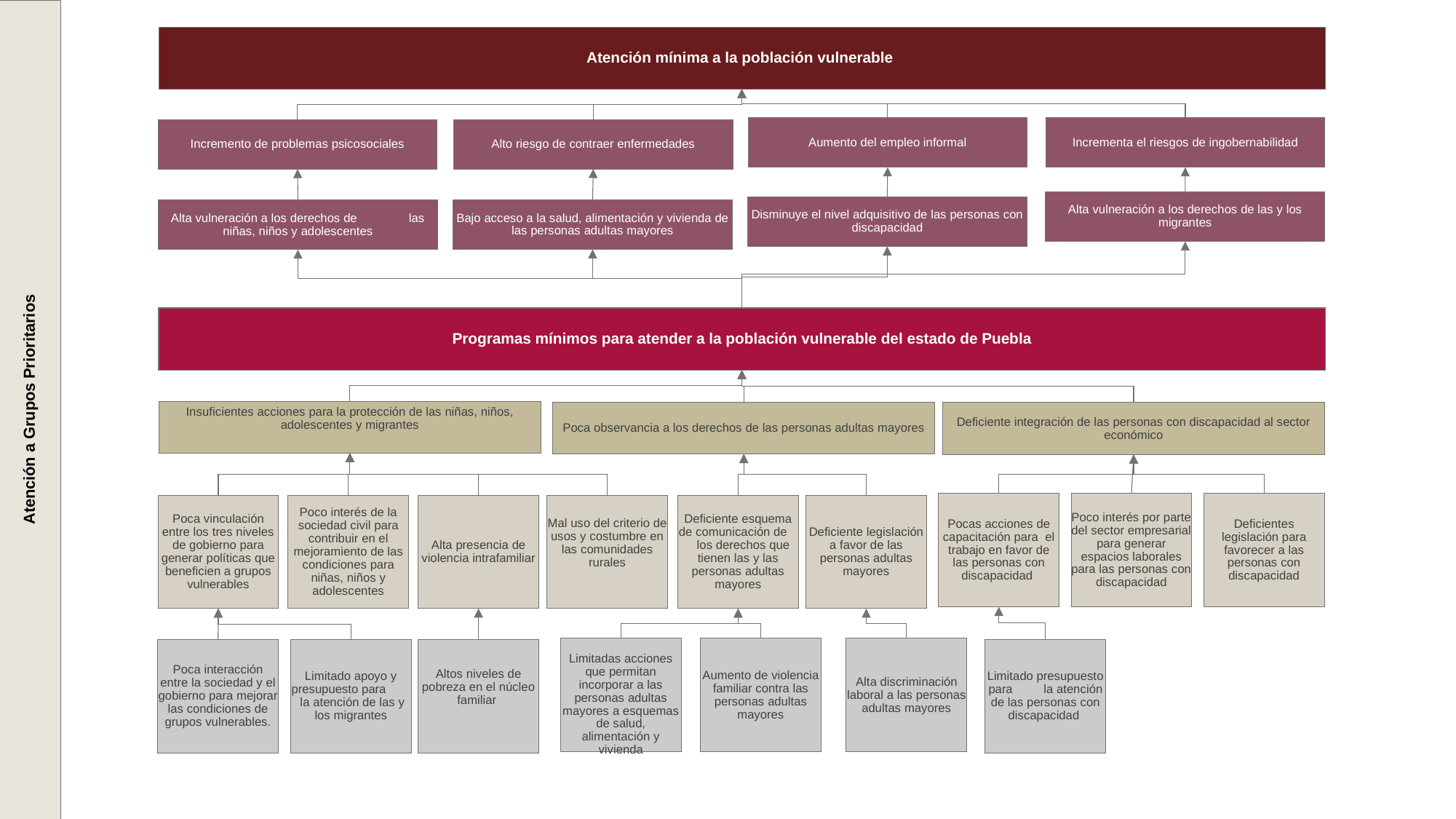

Atención mínima a la población vulnerable
Aumento del empleo informal
Incrementa el riesgos de ingobernabilidad
Alto riesgo de contraer enfermedades
Incremento de problemas psicosociales
Alta vulneración a los derechos de las y los migrantes
Disminuye el nivel adquisitivo de las personas con discapacidad
Bajo acceso a la salud, alimentación y vivienda de las personas adultas mayores
Alta vulneración a los derechos de               las niñas, niños y adolescentes

Programas mínimos para atender a la población vulnerable del estado de Puebla
Atención a Grupos Prioritarios
Insuficientes acciones para la protección de las niñas, niños, adolescentes y migrantes

Poca observancia a los derechos de las personas adultas mayores
Deficiente integración de las personas con discapacidad al sector económico
Pocas acciones de capacitación para  el trabajo en favor de las personas con discapacidad
Poco interés por parte del sector empresarial para generar espacios laborales para las personas con discapacidad
Deficientes legislación para favorecer a las personas con discapacidad
Poca vinculación entre los tres niveles de gobierno para generar políticas que beneficien a grupos vulnerables
Poco interés de la sociedad civil para contribuir en el mejoramiento de las condiciones para niñas, niños y adolescentes
Alta presencia de violencia intrafamiliar
Mal uso del criterio de usos y costumbre en las comunidades rurales

Deficiente esquema de comunicación de       los derechos que tienen las y las personas adultas mayores
Deficiente legislación a favor de las personas adultas mayores
Aumento de violencia familiar contra las personas adultas mayores
Alta discriminación laboral a las personas adultas mayores

Limitadas acciones que permitan incorporar a las personas adultas mayores a esquemas de salud, alimentación y vivienda
Poca interacción entre la sociedad y el gobierno para mejorar las condiciones de grupos vulnerables.
Limitado apoyo y presupuesto para         la atención de las y los migrantes
Altos niveles de pobreza en el núcleo familiar

Limitado presupuesto para         la atención de las personas con discapacidad